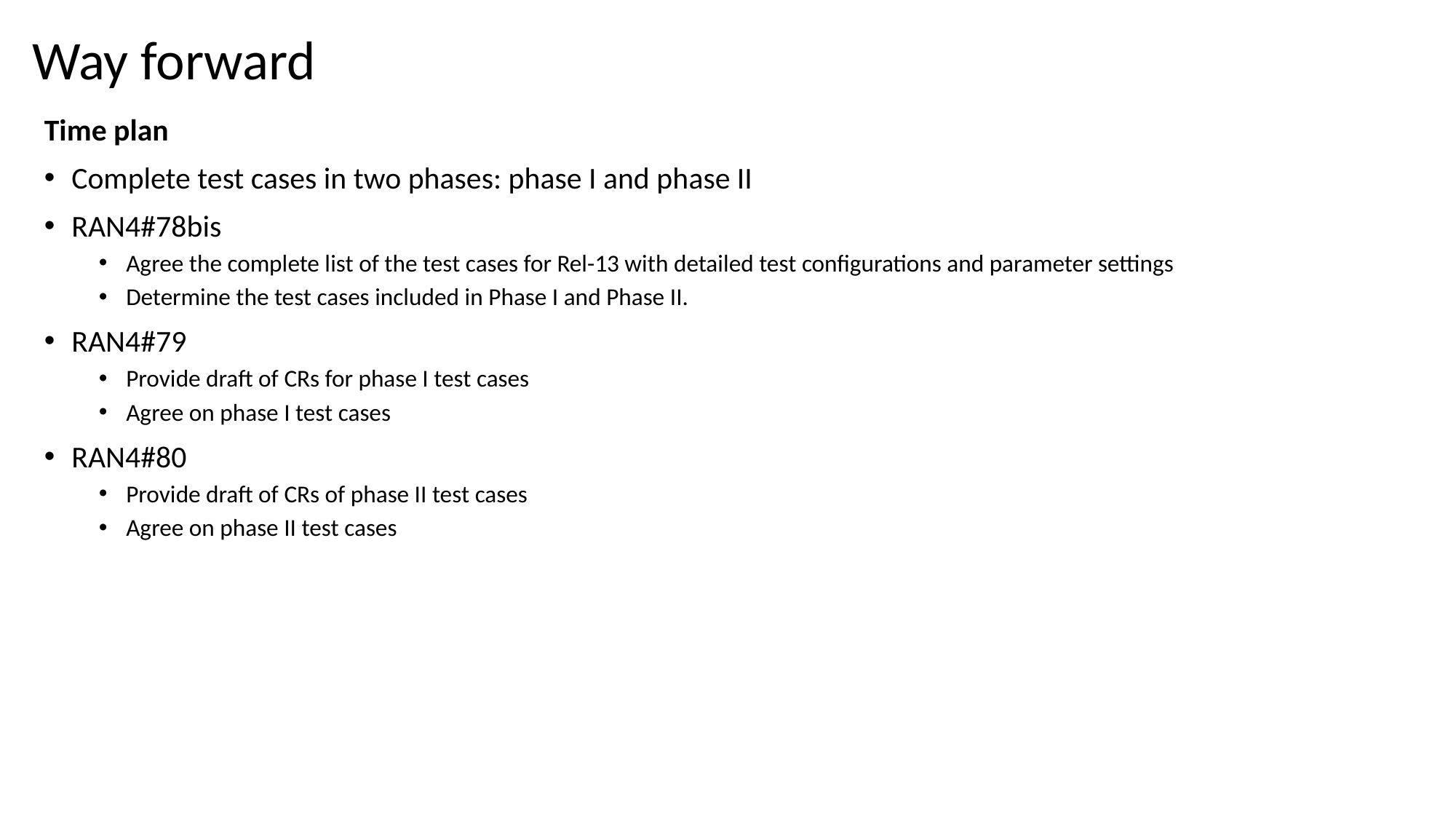

# Way forward
Time plan
Complete test cases in two phases: phase I and phase II
RAN4#78bis
Agree the complete list of the test cases for Rel-13 with detailed test configurations and parameter settings
Determine the test cases included in Phase I and Phase II.
RAN4#79
Provide draft of CRs for phase I test cases
Agree on phase I test cases
RAN4#80
Provide draft of CRs of phase II test cases
Agree on phase II test cases